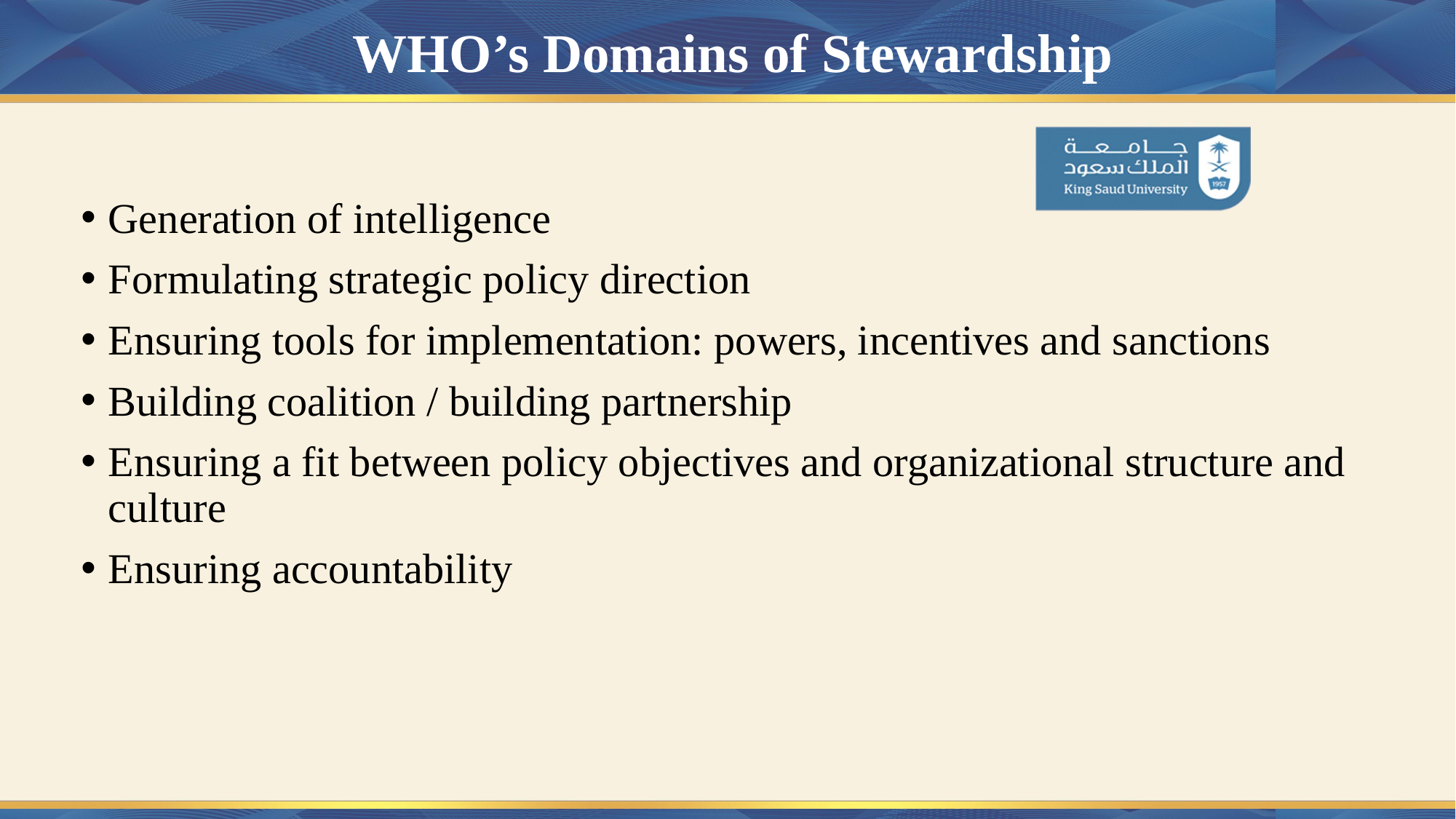

# WHO’s Domains of Stewardship
Generation of intelligence
Formulating strategic policy direction
Ensuring tools for implementation: powers, incentives and sanctions
Building coalition / building partnership
Ensuring a fit between policy objectives and organizational structure and culture
Ensuring accountability